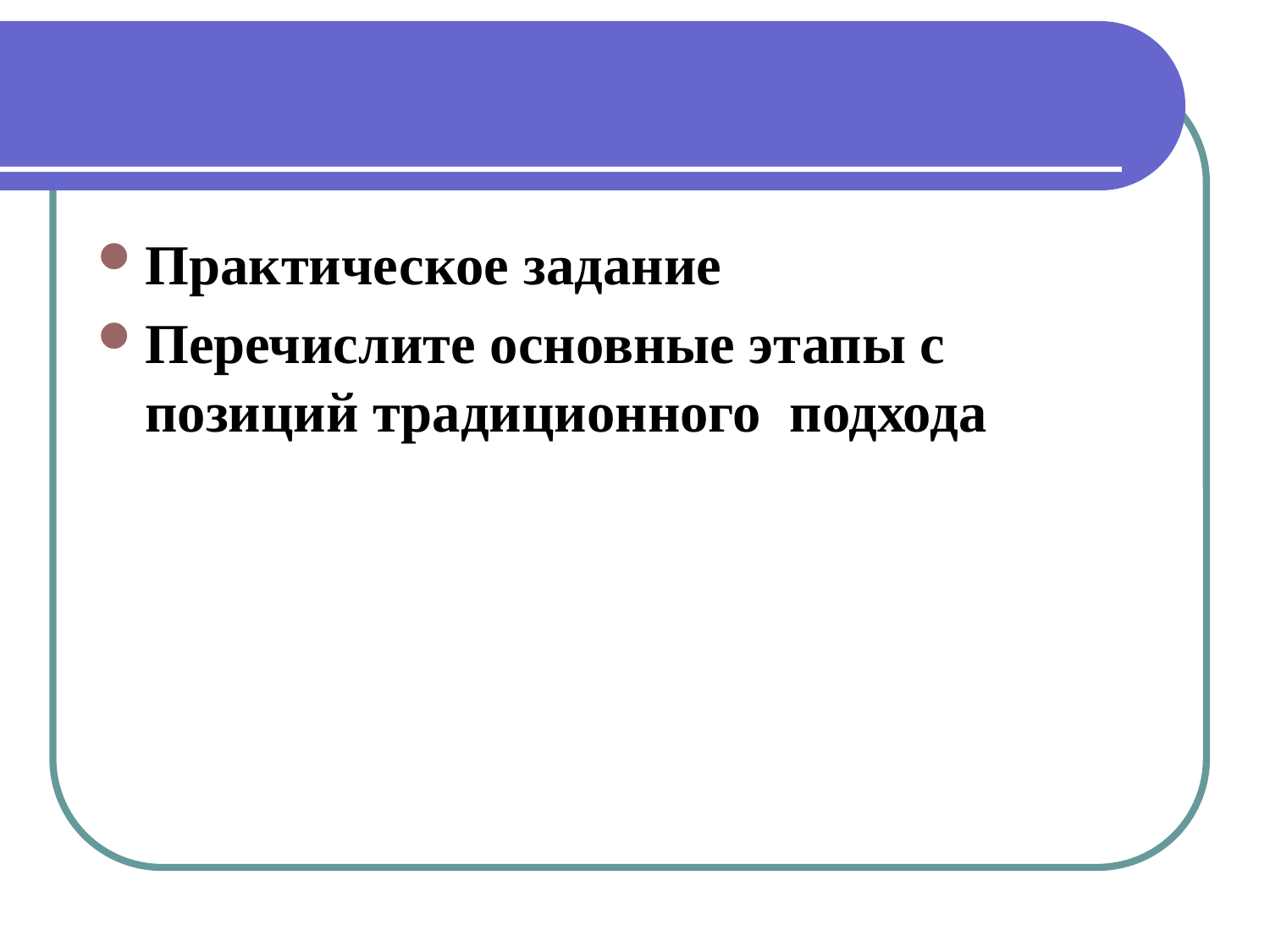

#
Практическое задание
Перечислите основные этапы с позиций традиционного  подхода